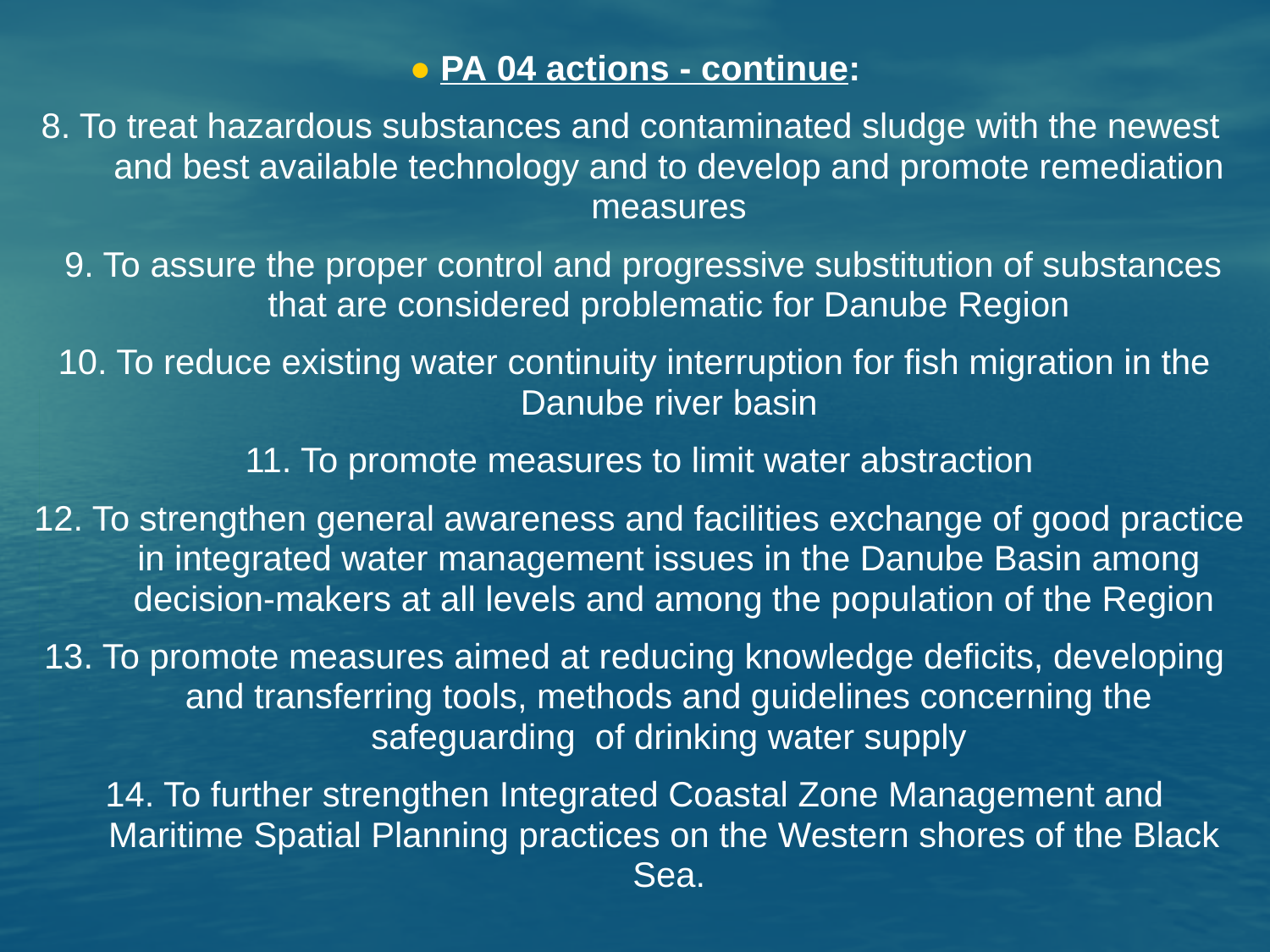

● PA 04 actions - continue:
      8. To treat hazardous substances and contaminated sludge with the newest
       and best available technology and to develop and promote remediation
       measures
   9. To assure the proper control and progressive substitution of substances
       that are considered problematic for Danube Region
 10. To reduce existing water continuity interruption for fish migration in the
       Danube river basin
 11. To promote measures to limit water abstraction
 12. To strengthen general awareness and facilities exchange of good practice
        in integrated water management issues in the Danube Basin among
        decision-makers at all levels and among the population of the Region
 13. To promote measures aimed at reducing knowledge deficits, developing
       and transferring tools, methods and guidelines concerning the
       safeguarding  of drinking water supply
 14. To further strengthen Integrated Coastal Zone Management and
       Maritime Spatial Planning practices on the Western shores of the Black
       Sea.